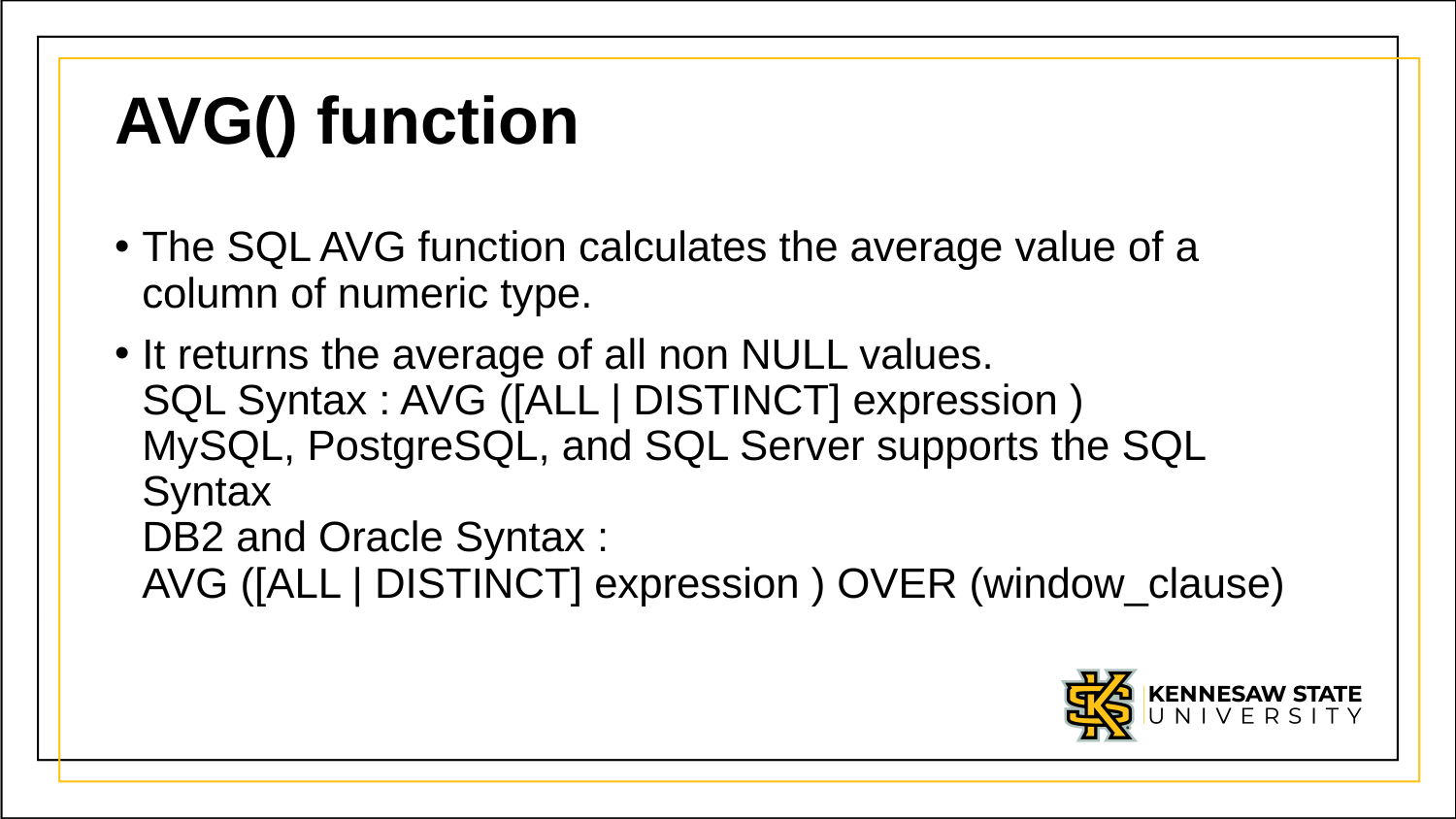

# AVG() function
The SQL AVG function calculates the average value of a column of numeric type.
It returns the average of all non NULL values.
SQL Syntax : AVG ([ALL | DISTINCT] expression )
MySQL, PostgreSQL, and SQL Server supports the SQL Syntax
DB2 and Oracle Syntax :
AVG ([ALL | DISTINCT] expression ) OVER (window_clause)